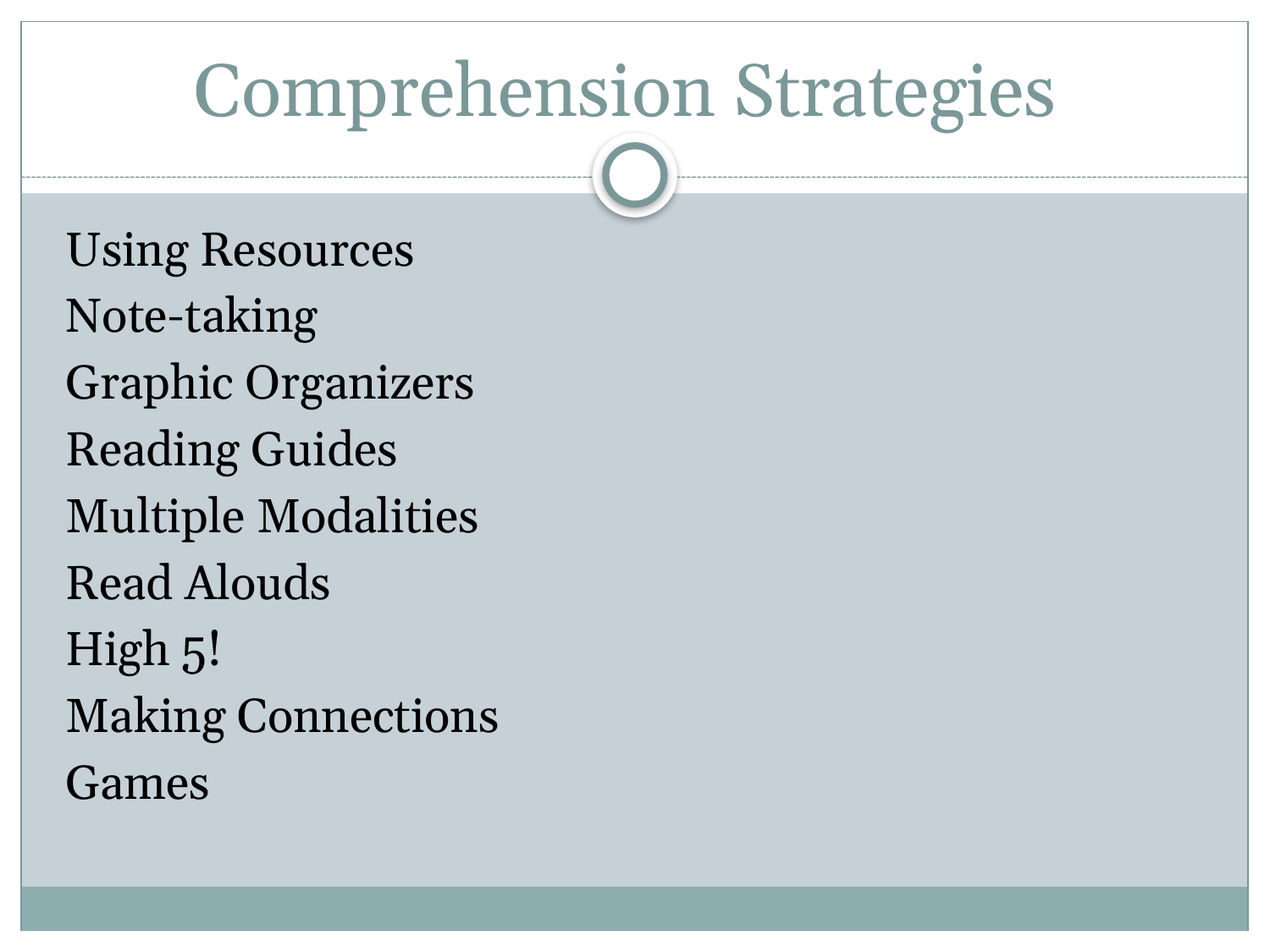

# Comprehension Strategies
 Using Resources
 Note-taking
 Graphic Organizers
 Reading Guides
 Multiple Modalities
 Read Alouds
 High 5!
 Making Connections
 Games